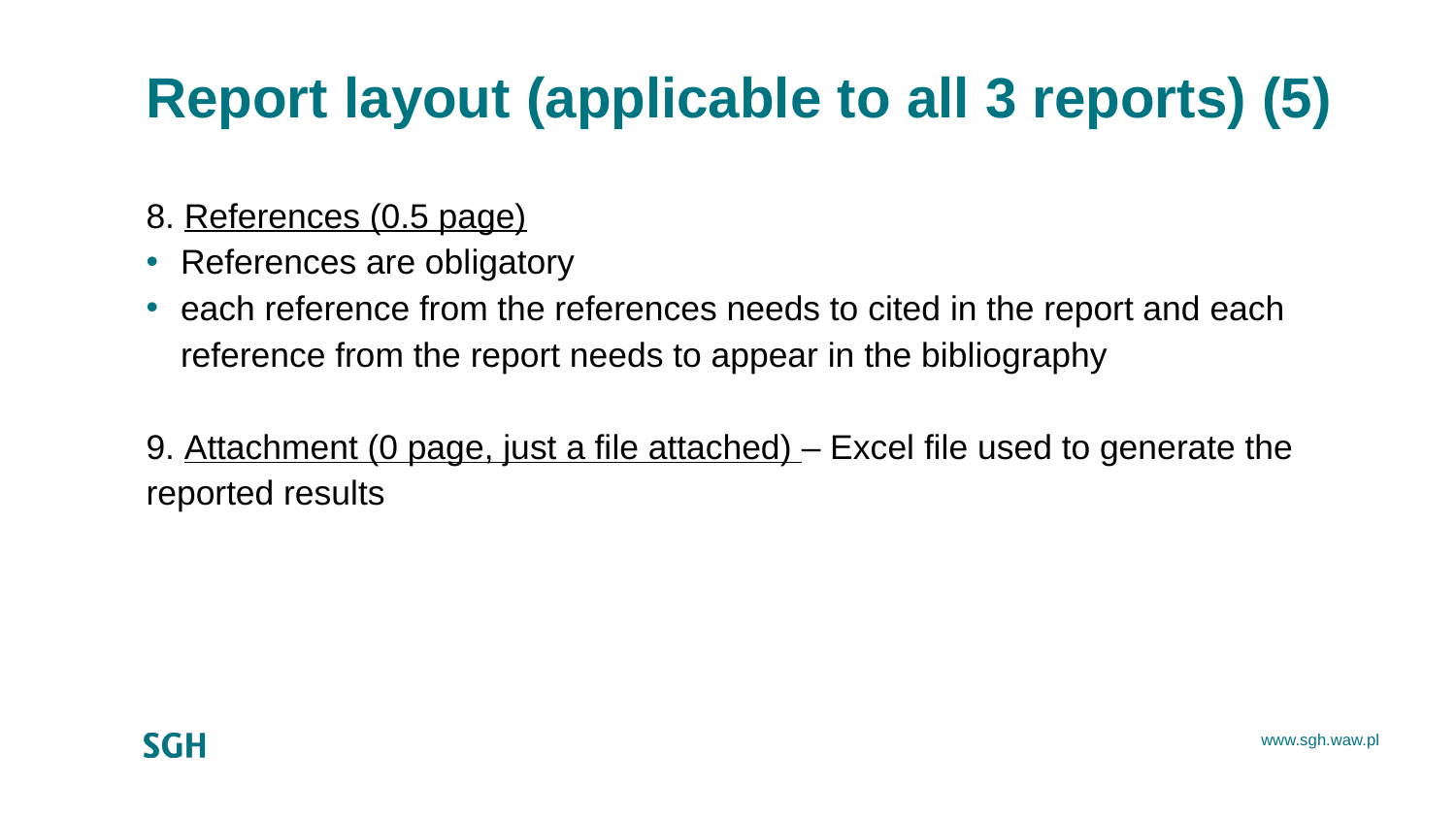

# Report layout (applicable to all 3 reports) (5)
8. References (0.5 page)
References are obligatory
each reference from the references needs to cited in the report and each reference from the report needs to appear in the bibliography

9. Attachment (0 page, just a file attached) – Excel file used to generate the reported results
Strona 14